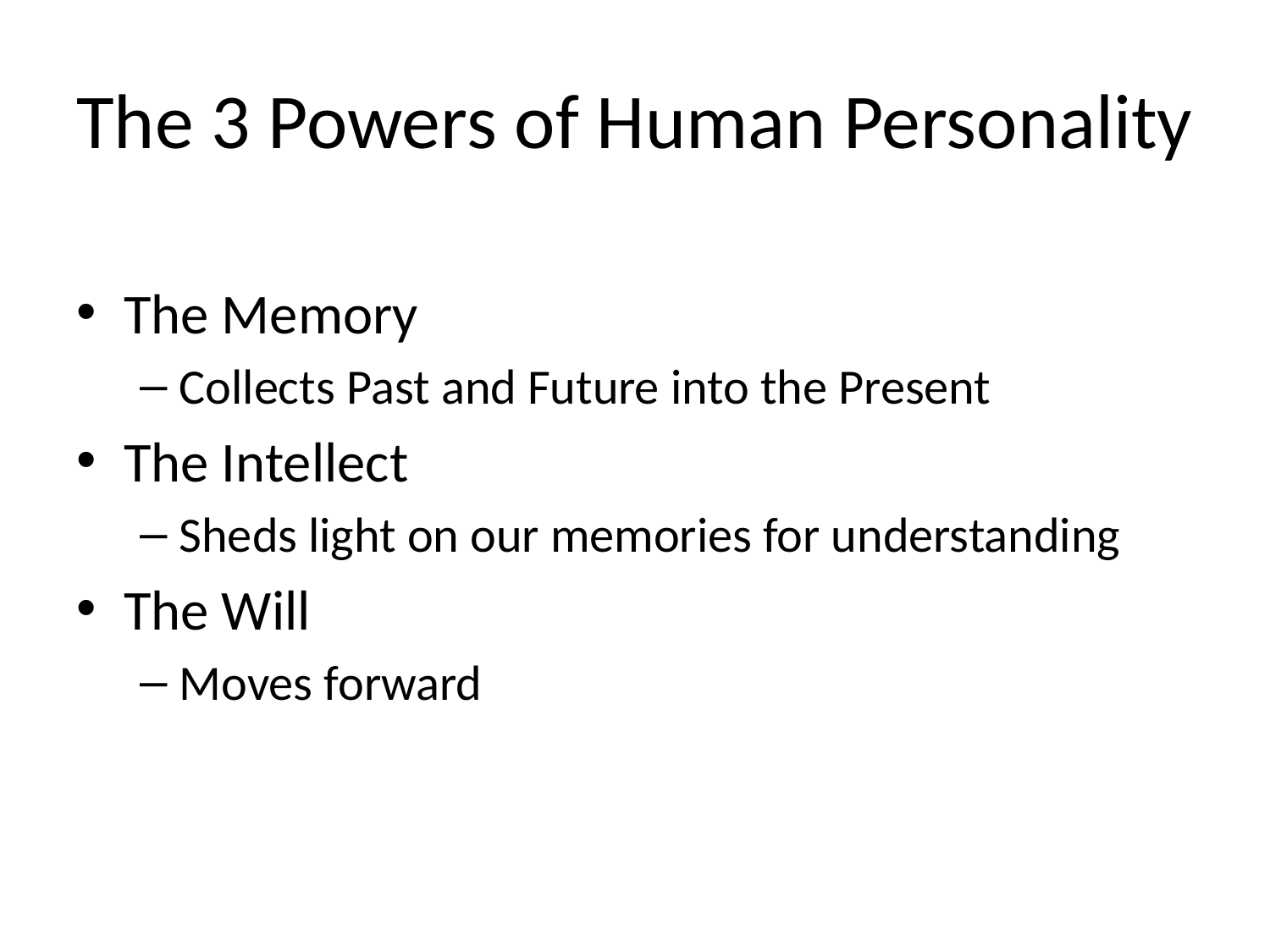

# The 3 Powers of Human Personality
The Memory
Collects Past and Future into the Present
The Intellect
Sheds light on our memories for understanding
The Will
Moves forward